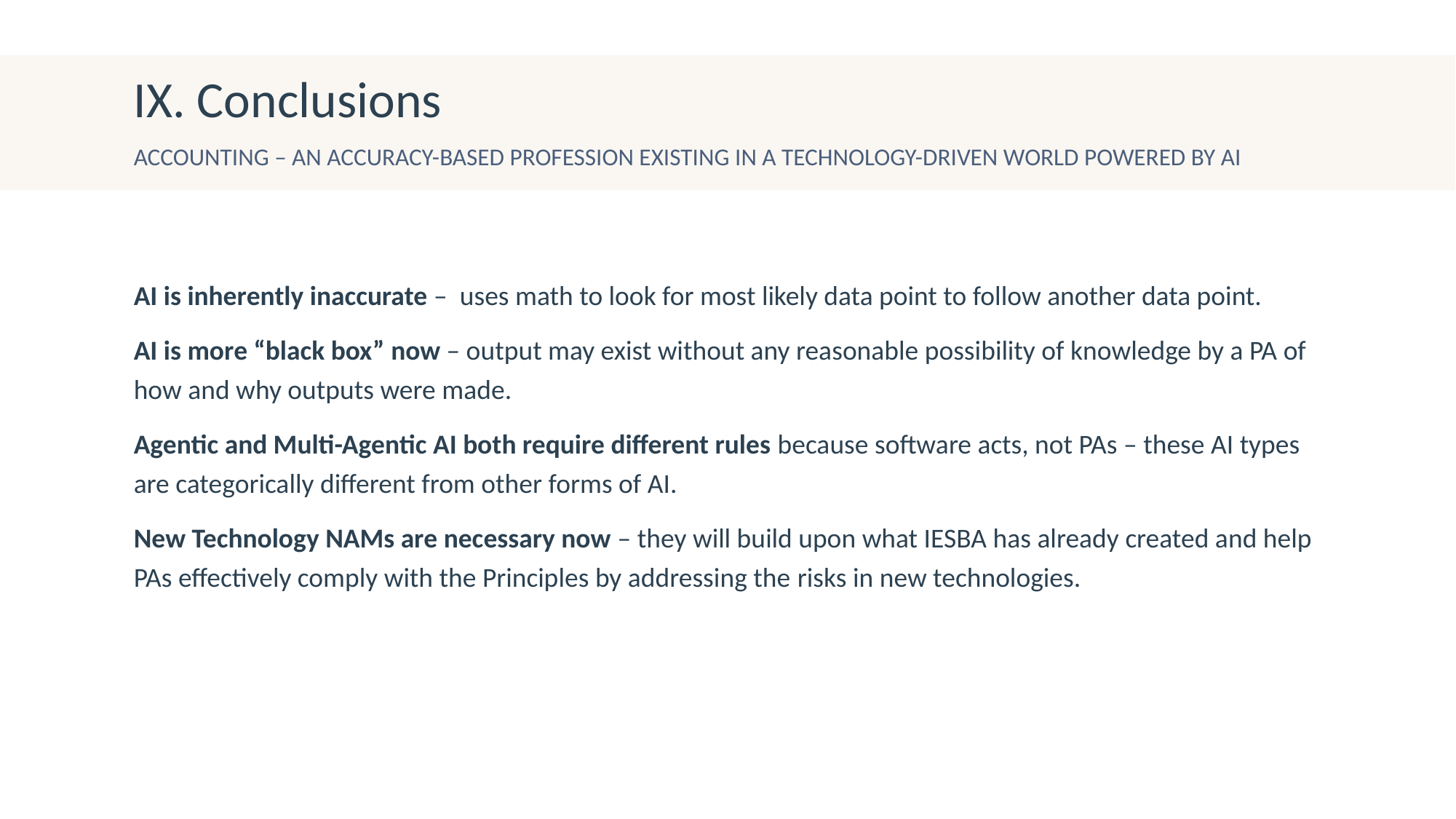

# IX. Conclusions
Accounting – An Accuracy-based profession existing in a technology-driven world powered by AI

AI is inherently inaccurate –  uses math to look for most likely data point to follow another data point.
AI is more “black box” now – output may exist without any reasonable possibility of knowledge by a PA of how and why outputs were made.
Agentic and Multi-Agentic AI both require different rules because software acts, not PAs – these AI types are categorically different from other forms of AI.
New Technology NAMs are necessary now – they will build upon what IESBA has already created and help PAs effectively comply with the Principles by addressing the risks in new technologies.